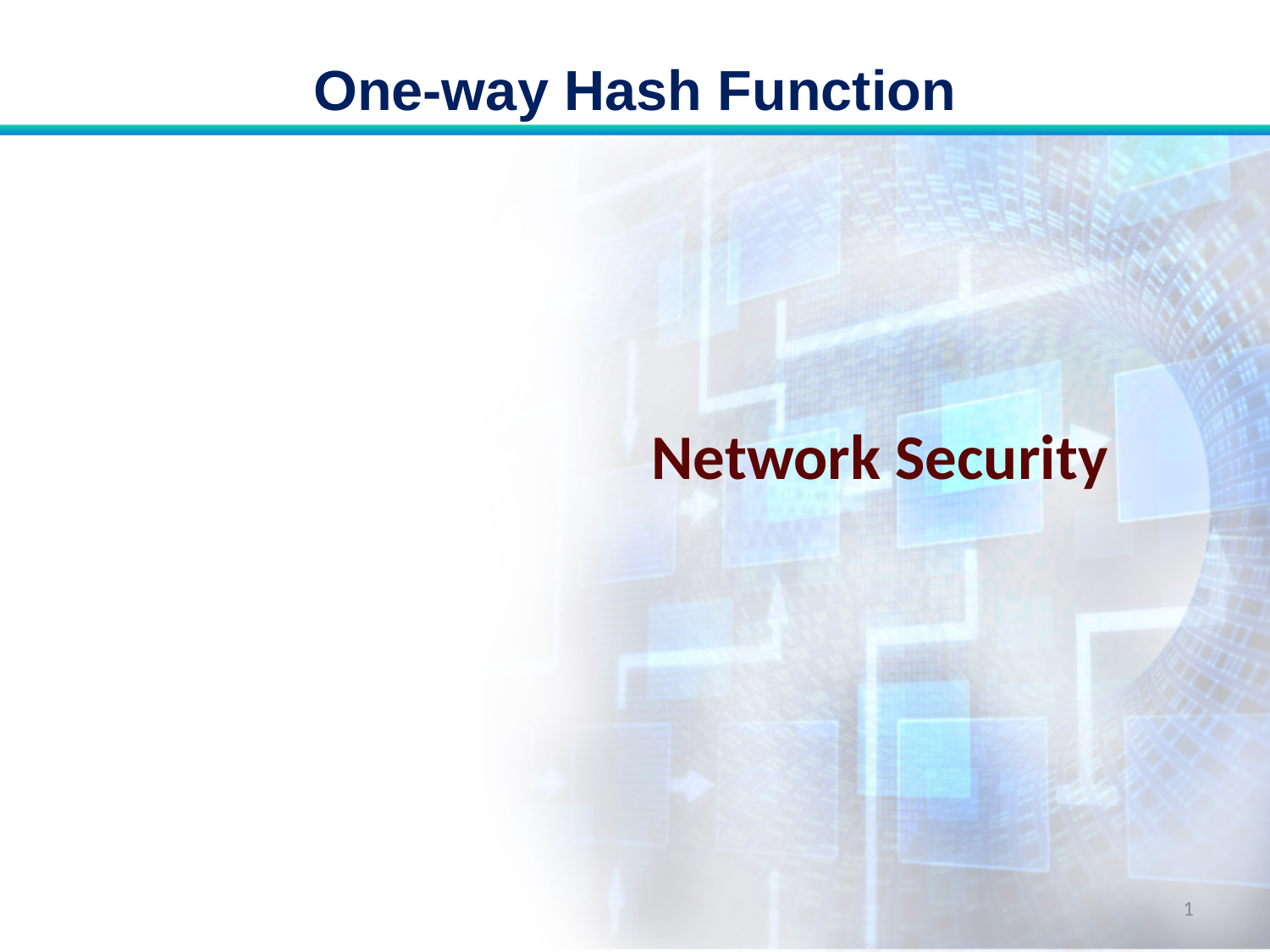

# One-way Hash Function
Network Security
1